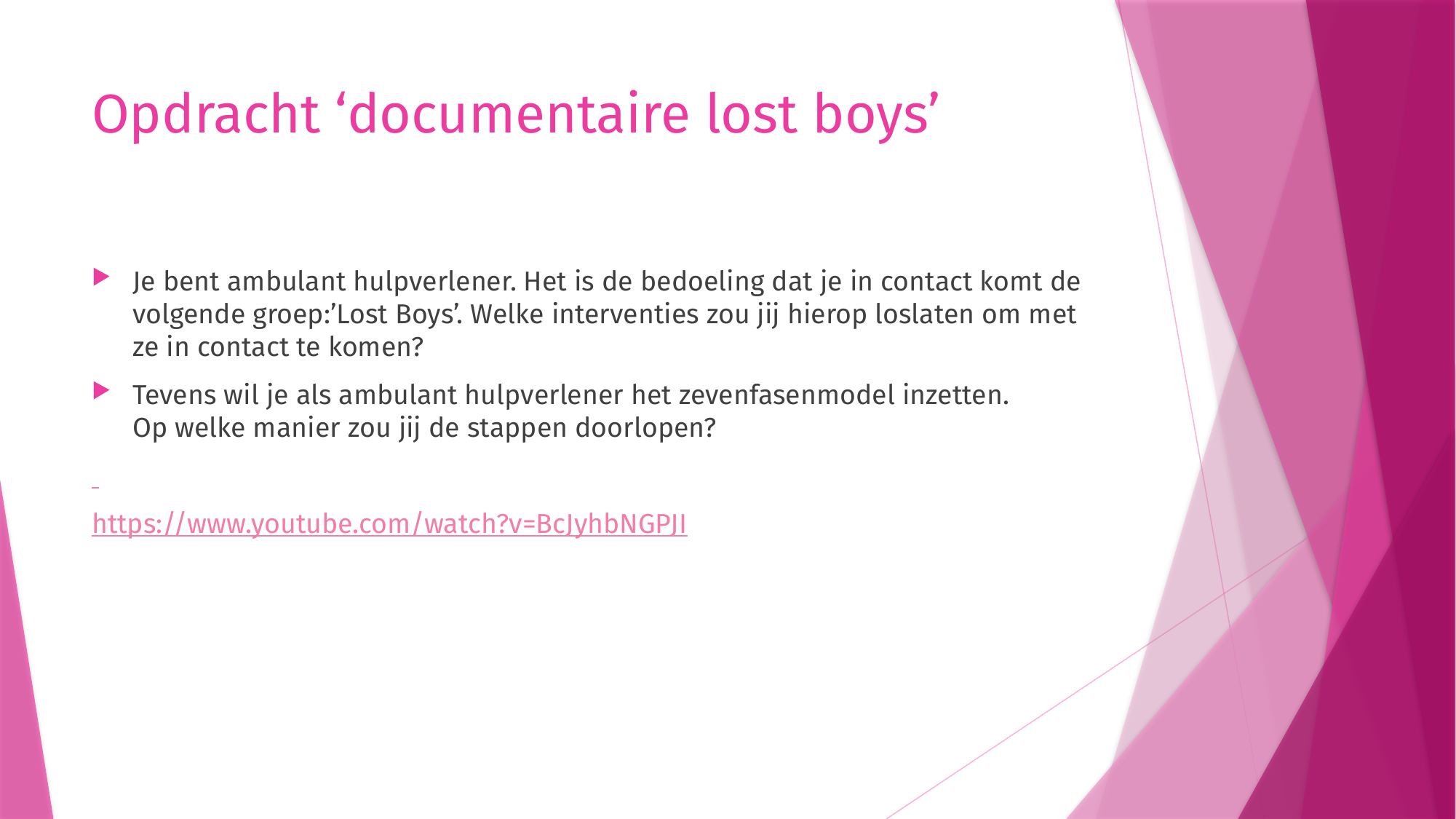

# Opdracht ‘documentaire lost boys’
Je bent ambulant hulpverlener. Het is de bedoeling dat je in contact komt de volgende groep:’Lost Boys’. Welke interventies zou jij hierop loslaten om met ze in contact te komen? ​​
Tevens wil je als ambulant hulpverlener het zevenfasenmodel inzetten.        Op welke manier zou jij de stappen doorlopen?

https://www.youtube.com/watch?v=BcJyhbNGPJI​​